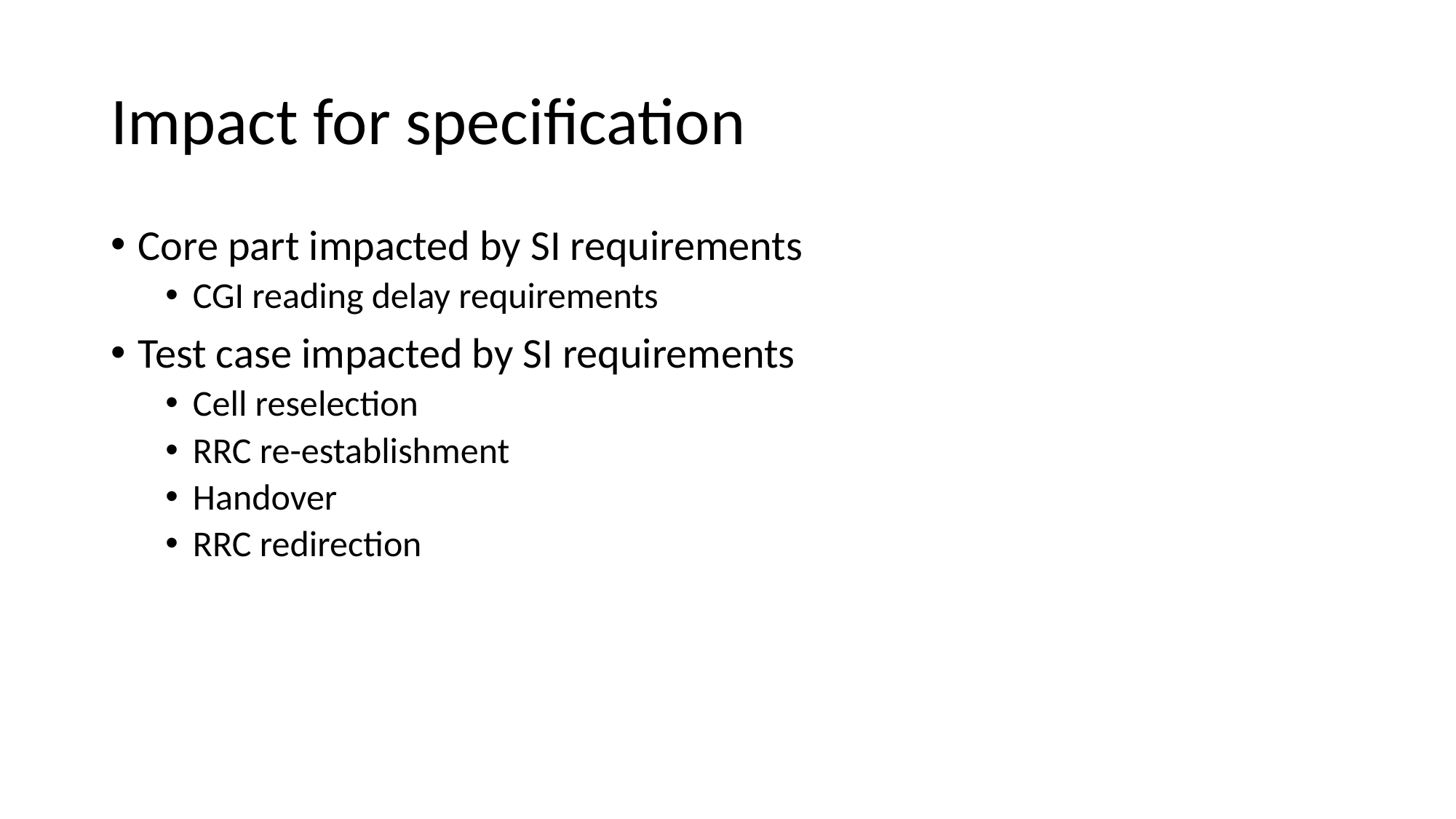

# Impact for specification
Core part impacted by SI requirements
CGI reading delay requirements
Test case impacted by SI requirements
Cell reselection
RRC re-establishment
Handover
RRC redirection